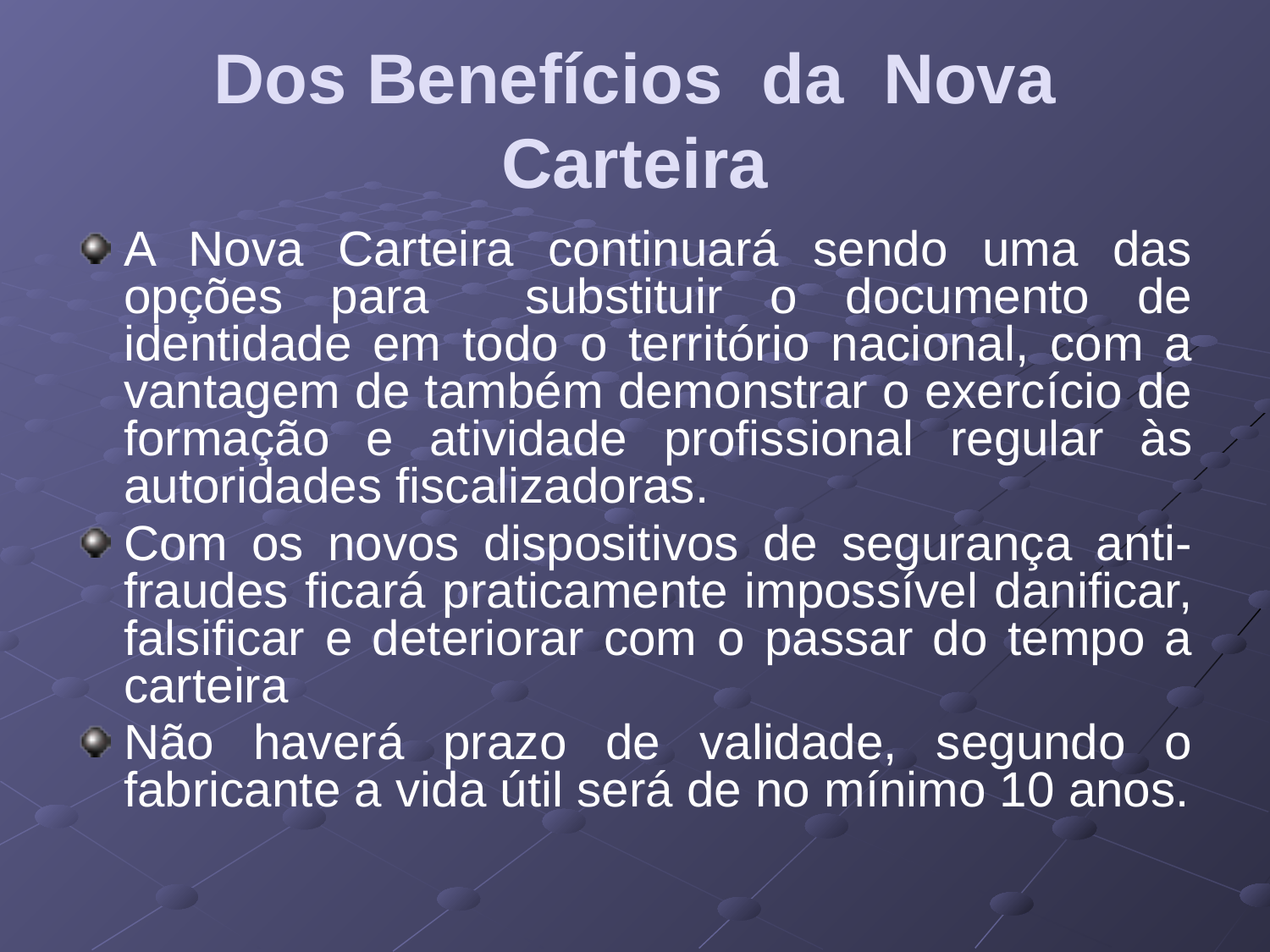

# Dos Benefícios  da  Nova Carteira
A Nova Carteira continuará sendo uma das opções para  substituir o documento de identidade em todo o território nacional, com a vantagem de também demonstrar o exercício de formação e atividade profissional regular às autoridades fiscalizadoras.
Com os novos dispositivos de segurança anti-fraudes ficará praticamente impossível danificar, falsificar e deteriorar com o passar do tempo a carteira
Não haverá prazo de validade, segundo o fabricante a vida útil será de no mínimo 10 anos.